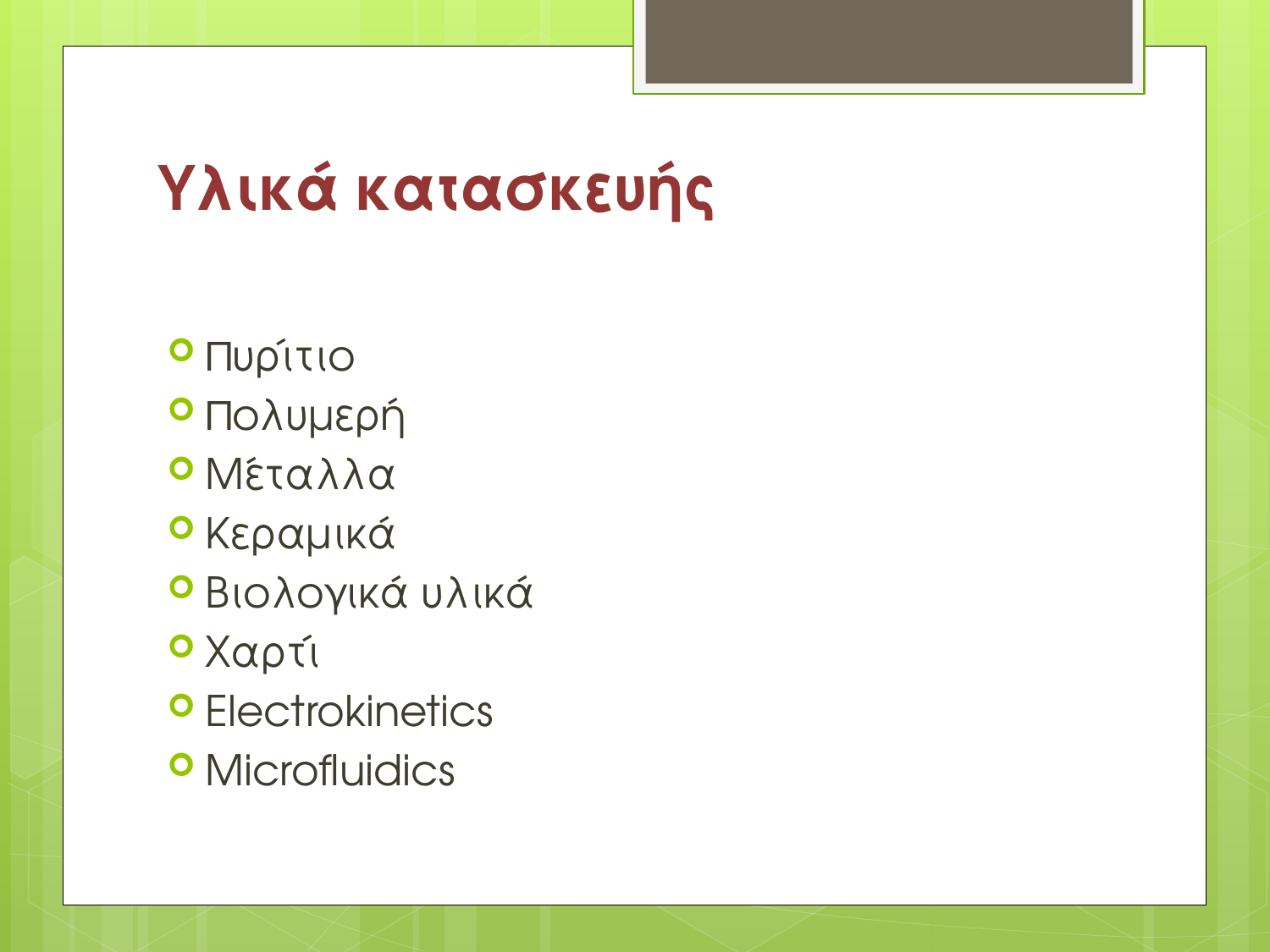

# Υλικά κατασκευής
Πυρίτιο
Πολυμερή
Μέταλλα
Κεραμικά
Βιολογικά υλικά
Χαρτί
Electrokinetics
Microfluidics